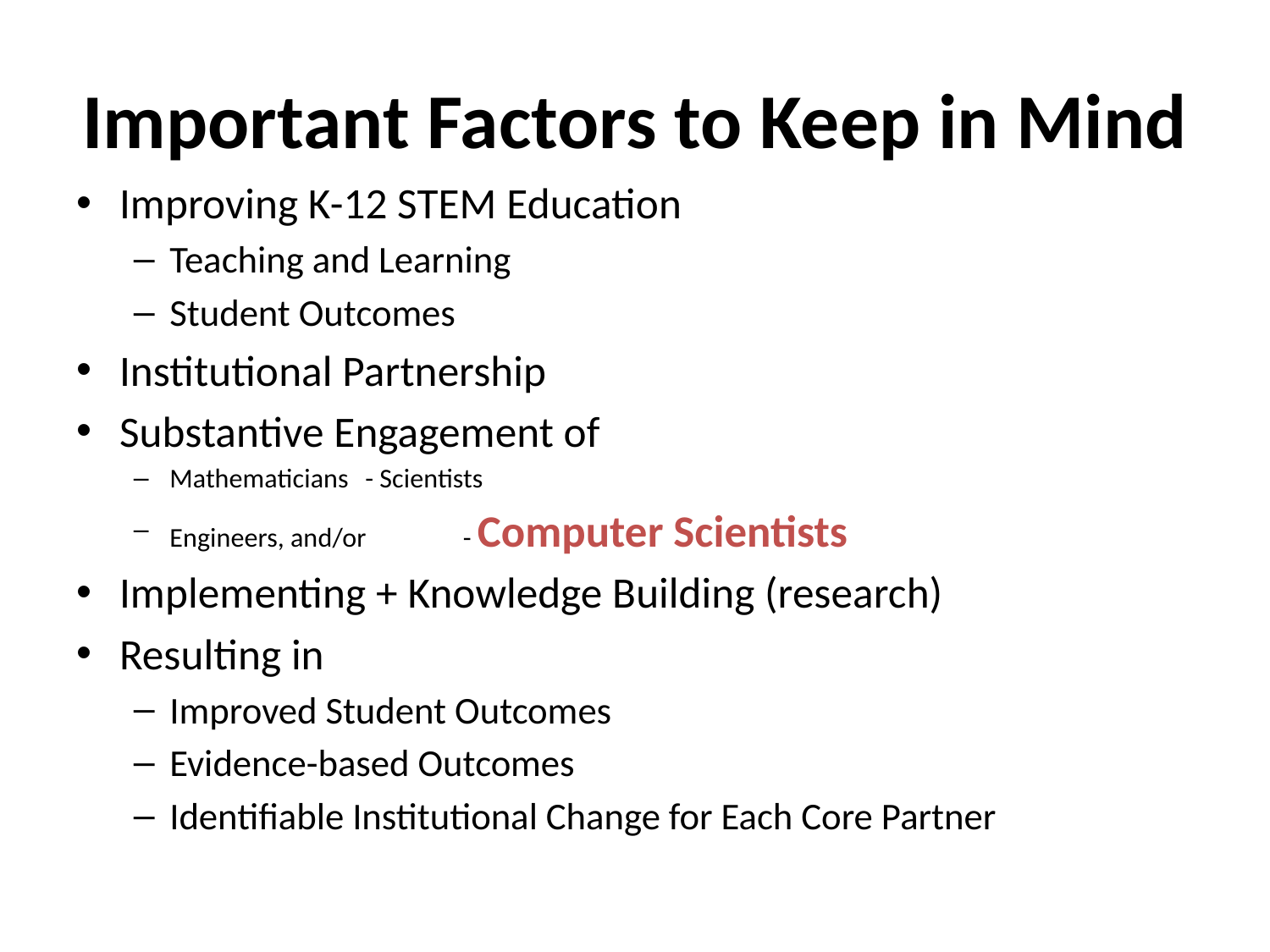

# Important Factors to Keep in Mind
Improving K-12 STEM Education
Teaching and Learning
Student Outcomes
Institutional Partnership
Substantive Engagement of
Mathematicians		- Scientists
Engineers, and/or		- Computer Scientists
Implementing + Knowledge Building (research)
Resulting in
Improved Student Outcomes
Evidence-based Outcomes
Identifiable Institutional Change for Each Core Partner